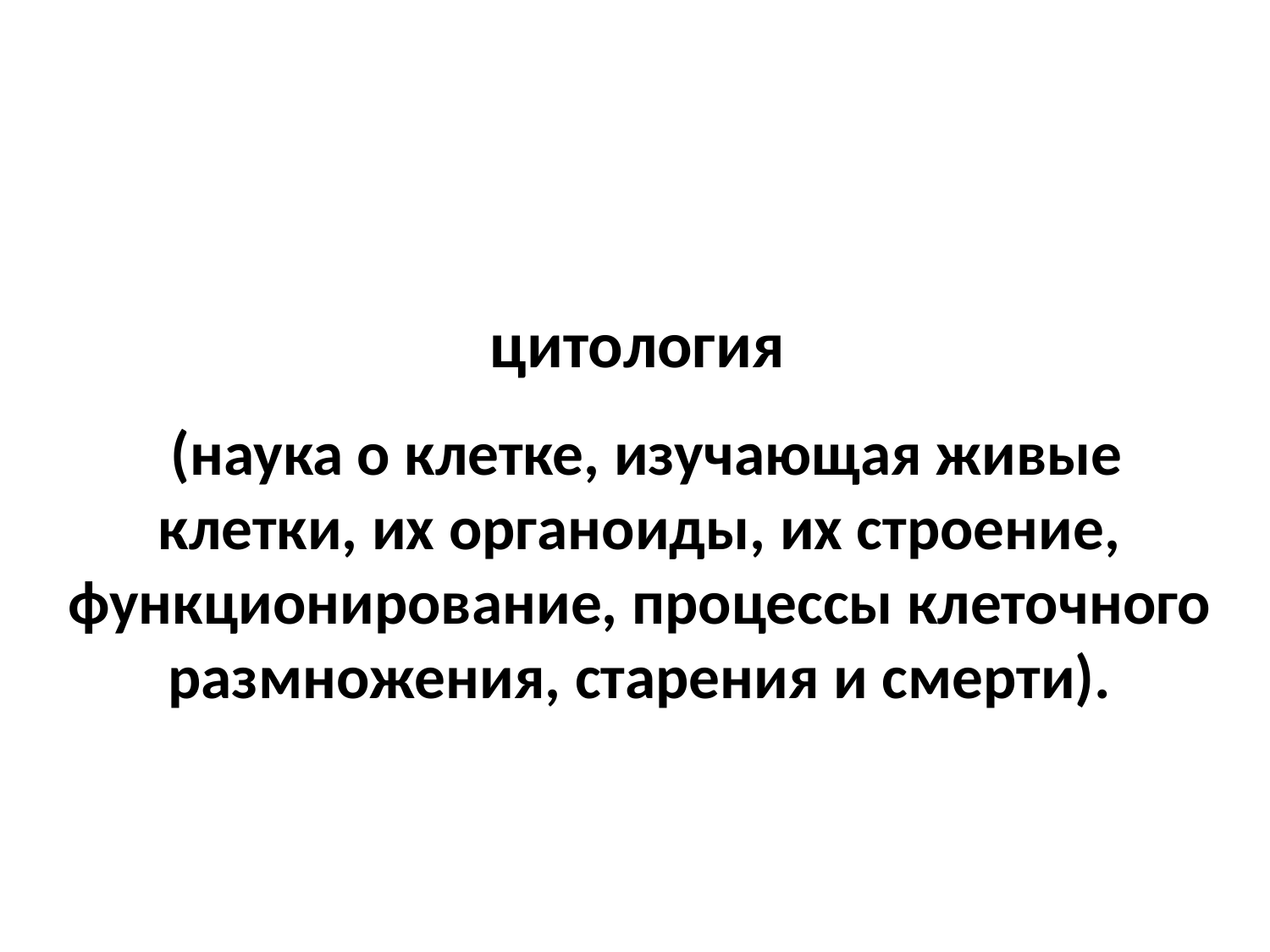

# цитология
 (наука о клетке, изучающая живые клетки, их органоиды, их строение, функционирование, процессы клеточного размножения, старения и смерти).